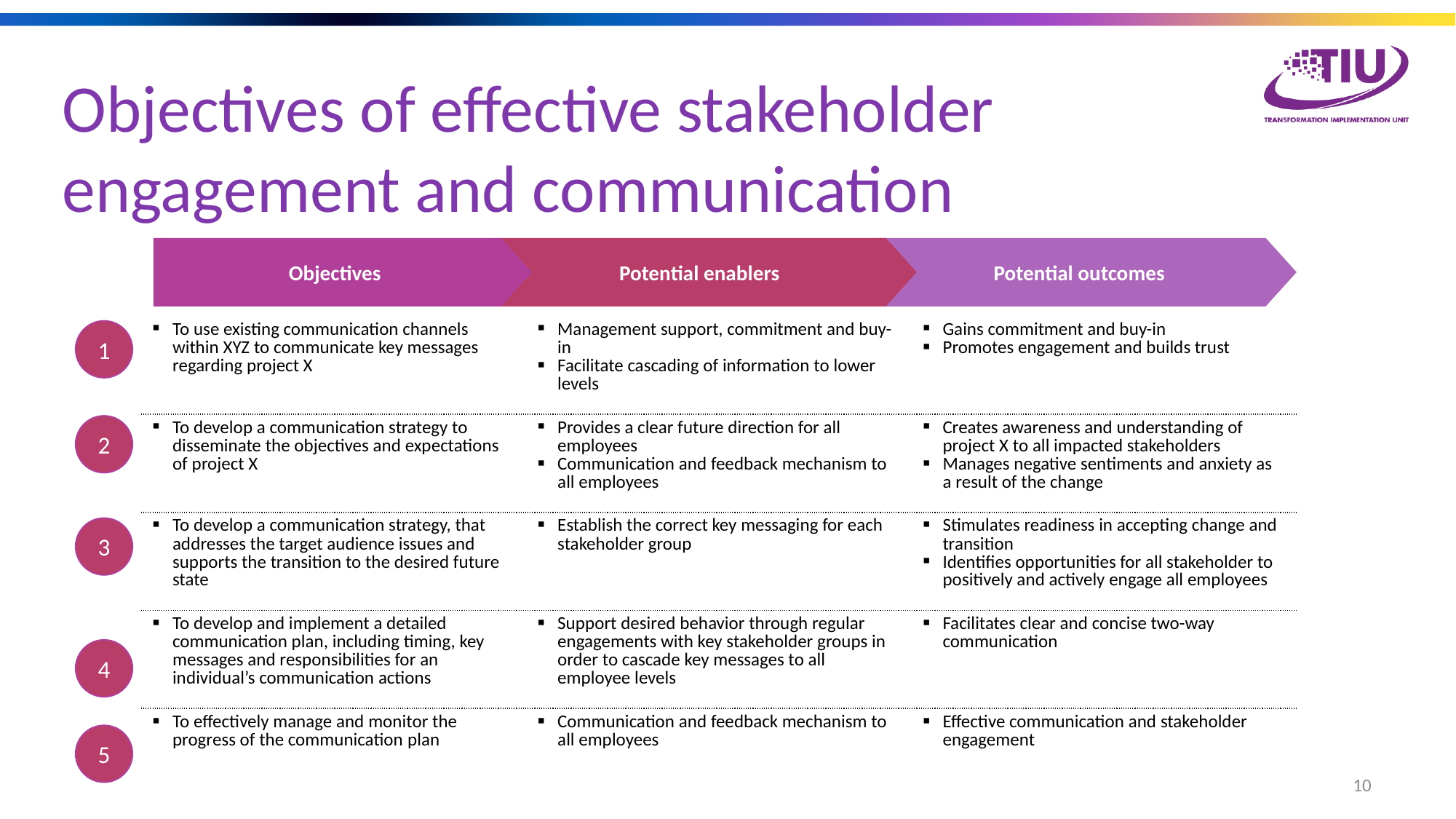

Objectives of effective stakeholder engagement and communication
Objectives
Potential outcomes
Potential enablers
| To use existing communication channels within XYZ to communicate key messages regarding project X | Management support, commitment and buy-in Facilitate cascading of information to lower levels | Gains commitment and buy-in Promotes engagement and builds trust |
| --- | --- | --- |
| To develop a communication strategy to disseminate the objectives and expectations of project X | Provides a clear future direction for all employees Communication and feedback mechanism to all employees | Creates awareness and understanding of project X to all impacted stakeholders Manages negative sentiments and anxiety as a result of the change |
| To develop a communication strategy, that addresses the target audience issues and supports the transition to the desired future state | Establish the correct key messaging for each stakeholder group | Stimulates readiness in accepting change and transition Identifies opportunities for all stakeholder to positively and actively engage all employees |
| To develop and implement a detailed communication plan, including timing, key messages and responsibilities for an individual’s communication actions | Support desired behavior through regular engagements with key stakeholder groups in order to cascade key messages to all employee levels | Facilitates clear and concise two-way communication |
| To effectively manage and monitor the progress of the communication plan | Communication and feedback mechanism to all employees | Effective communication and stakeholder engagement |
1
2
3
4
5
10